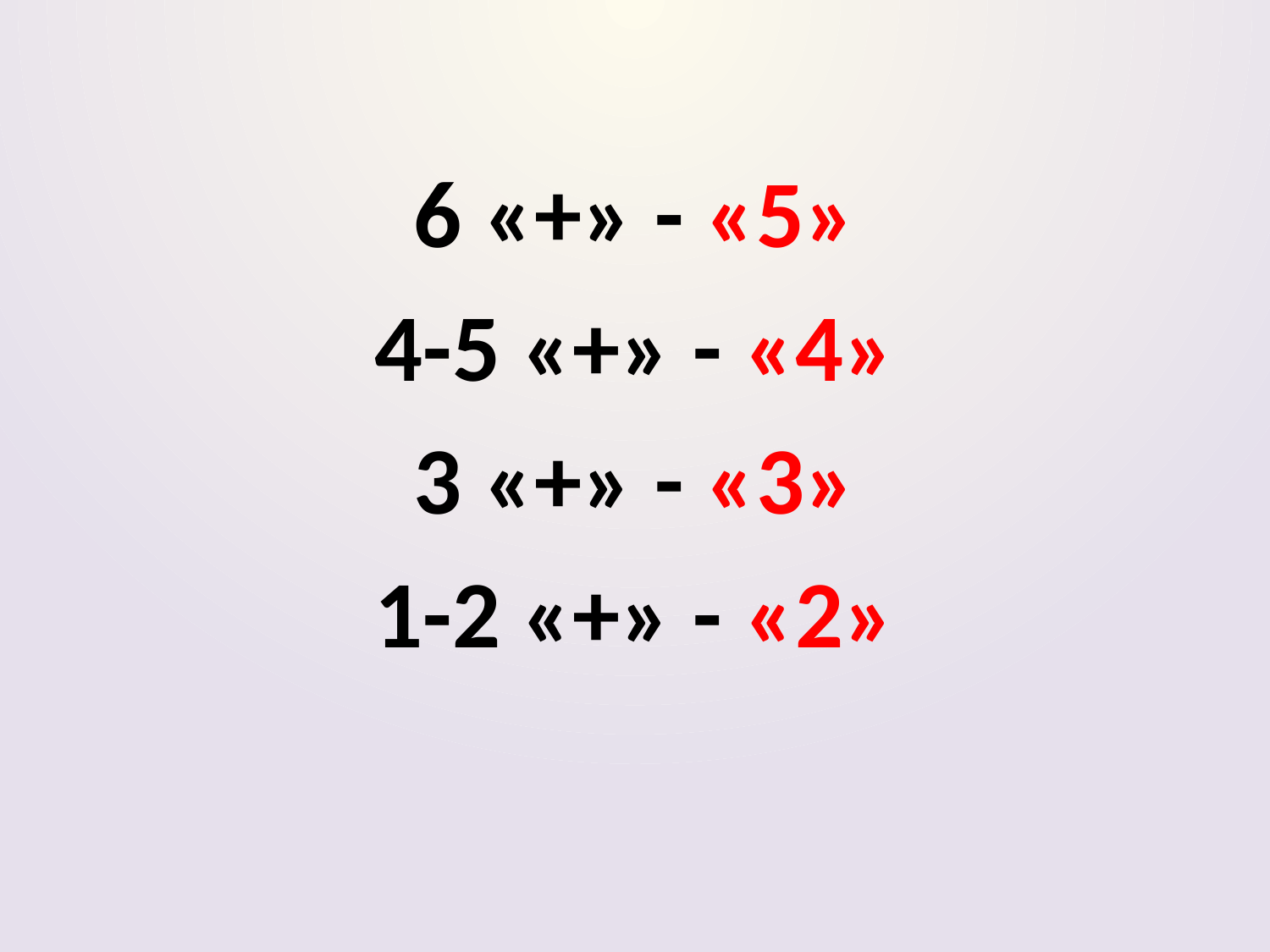

6 «+» - «5»
4-5 «+» - «4»
3 «+» - «3»
1-2 «+» - «2»